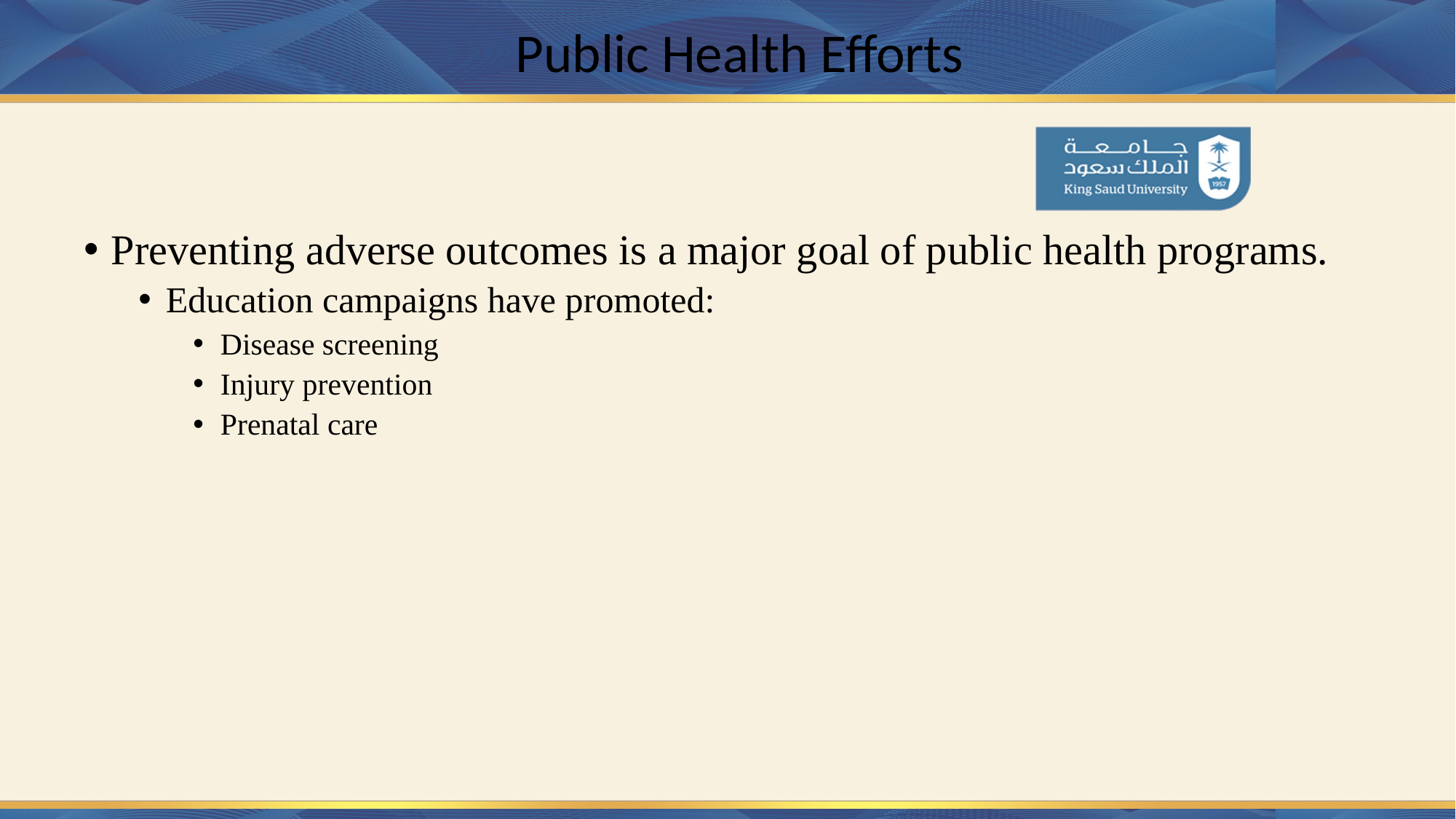

# Public Health Efforts
Preventing adverse outcomes is a major goal of public health programs.
Education campaigns have promoted:
Disease screening
Injury prevention
Prenatal care